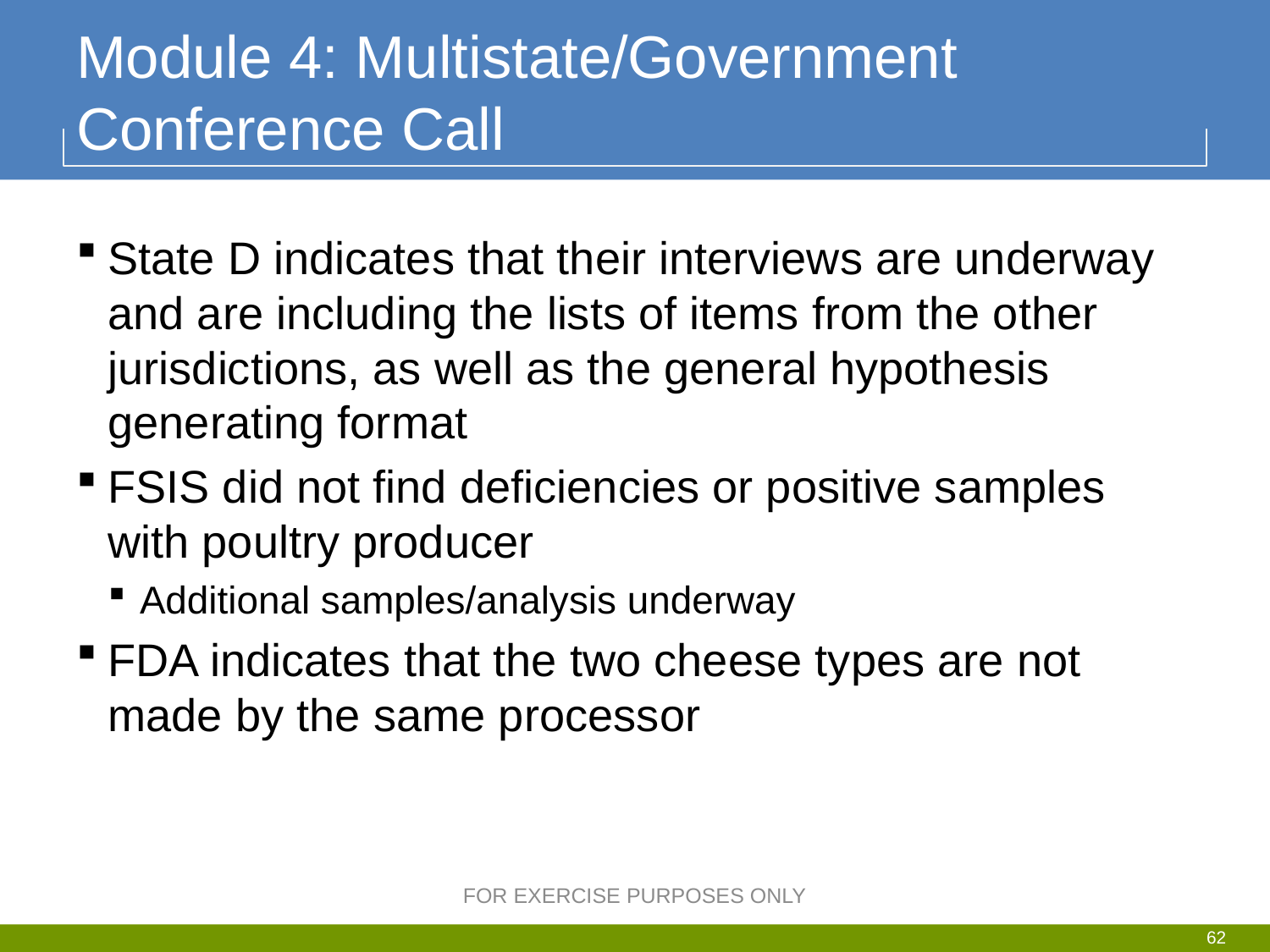

# Module 4: Multistate/Government Conference Call
State D indicates that their interviews are underway and are including the lists of items from the other jurisdictions, as well as the general hypothesis generating format
FSIS did not find deficiencies or positive samples with poultry producer
Additional samples/analysis underway
FDA indicates that the two cheese types are not made by the same processor

FOR EXERCISE PURPOSES ONLY